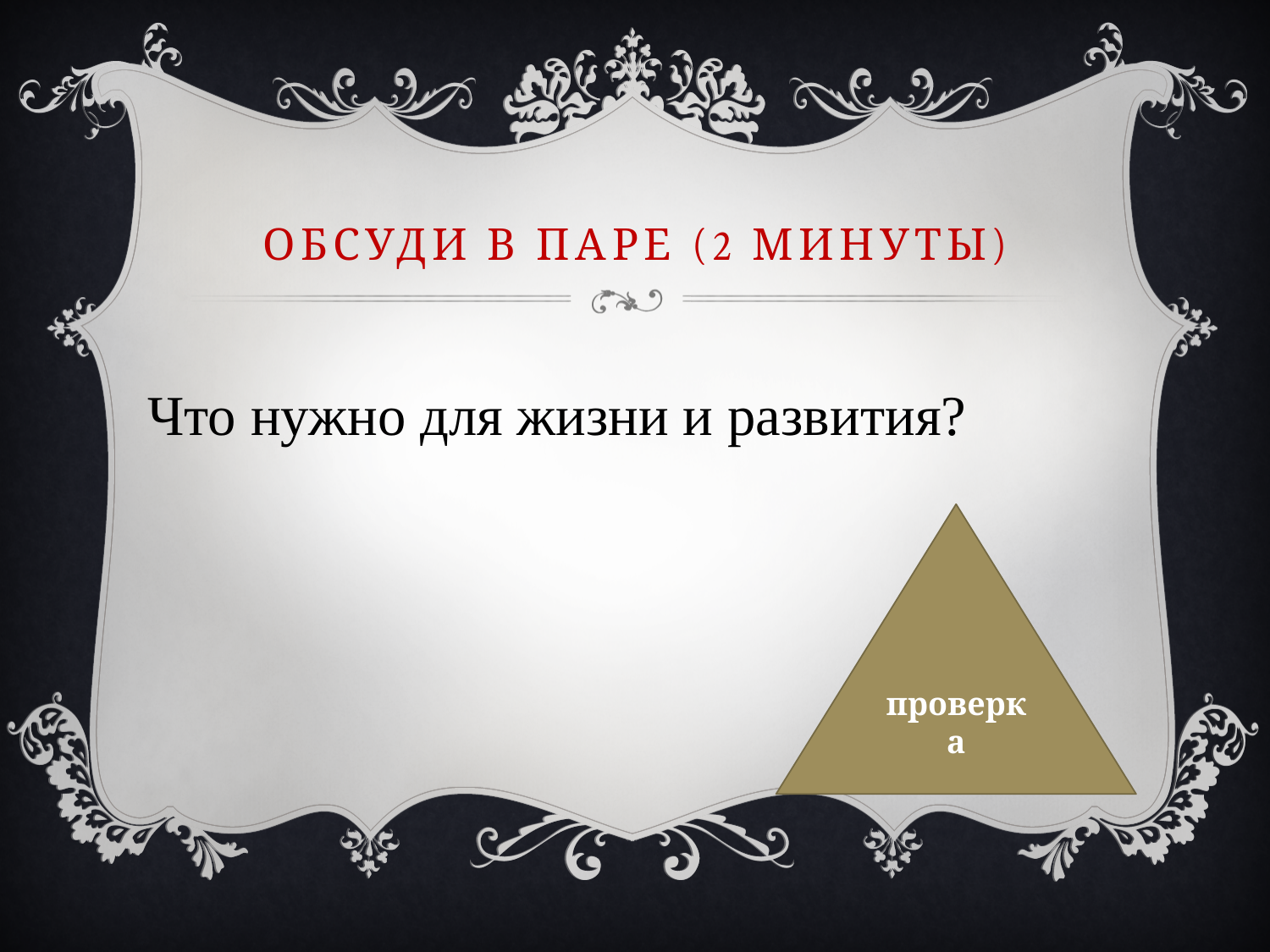

# Обсуди в паре (2 минуты)
Что нужно для жизни и развития?
проверка